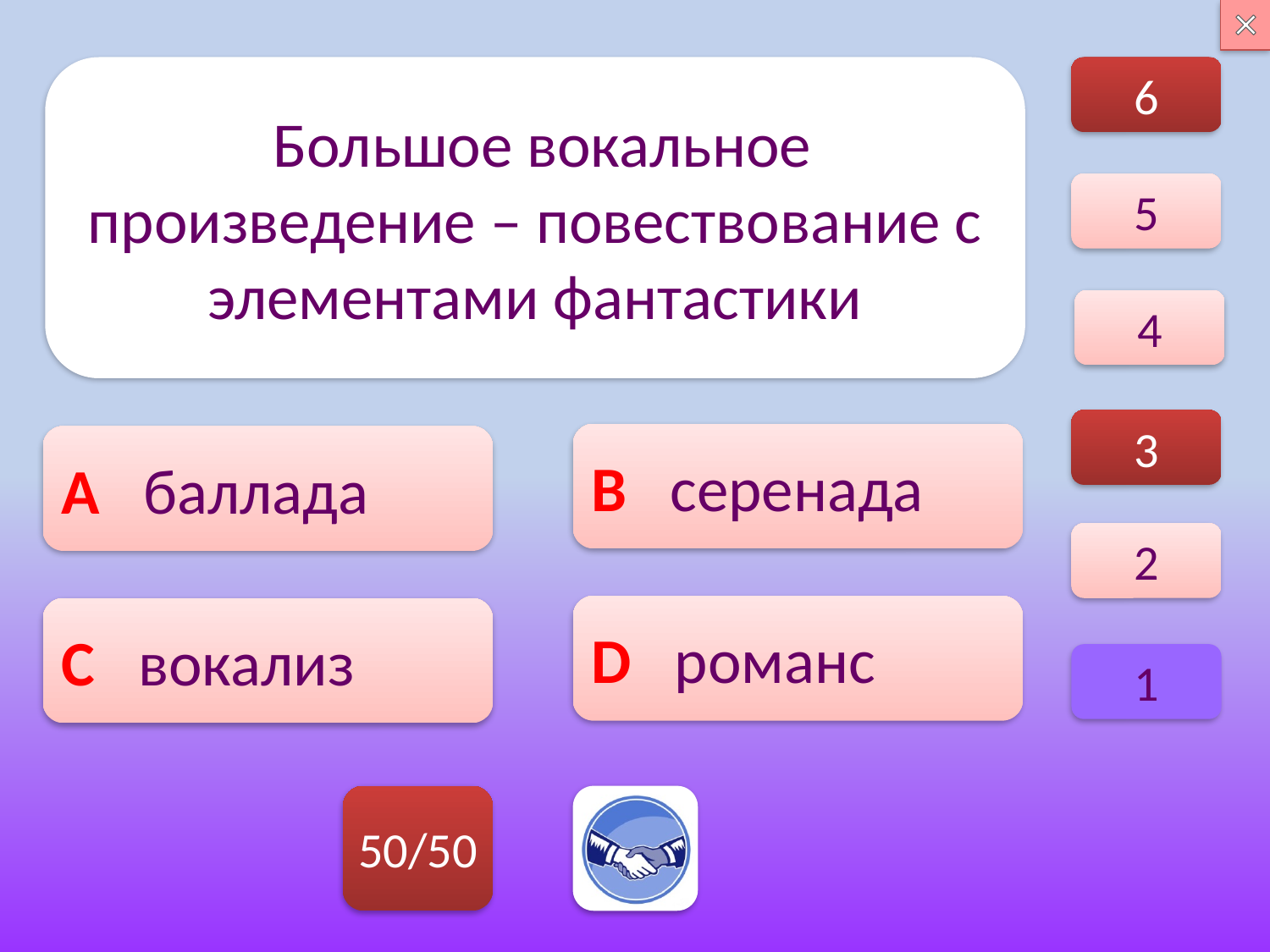

6
 Большое вокальное произведение – повествование с элементами фантастики
5
4
3
В   серенада
А   баллада
2
D   романс
C   вокализ
1
50/50